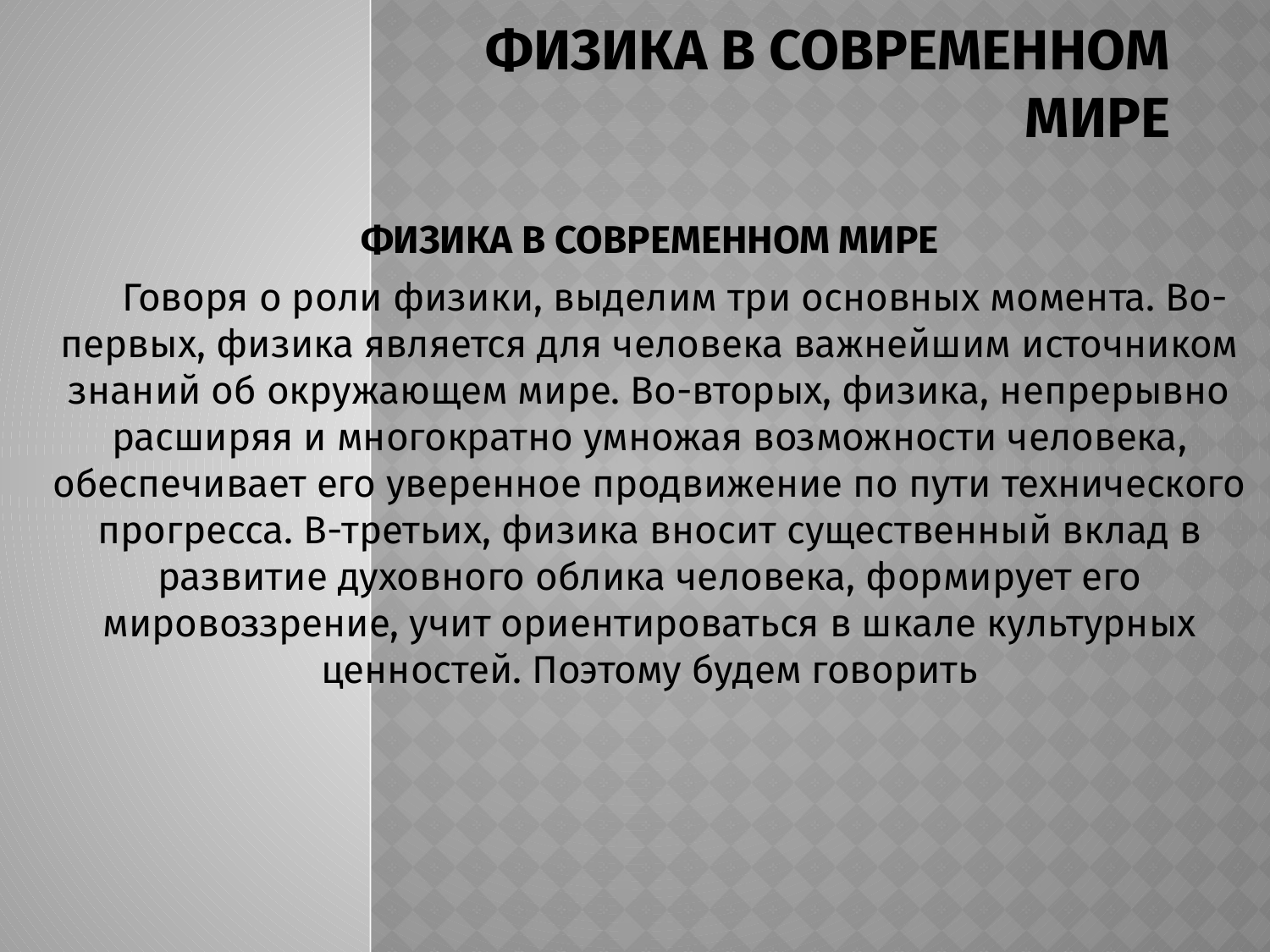

# ФИЗИКА В СОВРЕМЕННОМ МИРЕ
ФИЗИКА В СОВРЕМЕННОМ МИРЕ
     Говоря о роли физики, выделим три основных момента. Во-первых, физика является для человека важнейшим источником знаний об окружающем мире. Во-вторых, физика, непрерывно расширяя и многократно умножая возможности человека, обеспечивает его уверенное продвижение по пути технического прогресса. В-третьих, физика вносит существенный вклад в развитие духовного облика человека, формирует его мировоззрение, учит ориентироваться в шкале культурных ценностей. Поэтому будем говорить